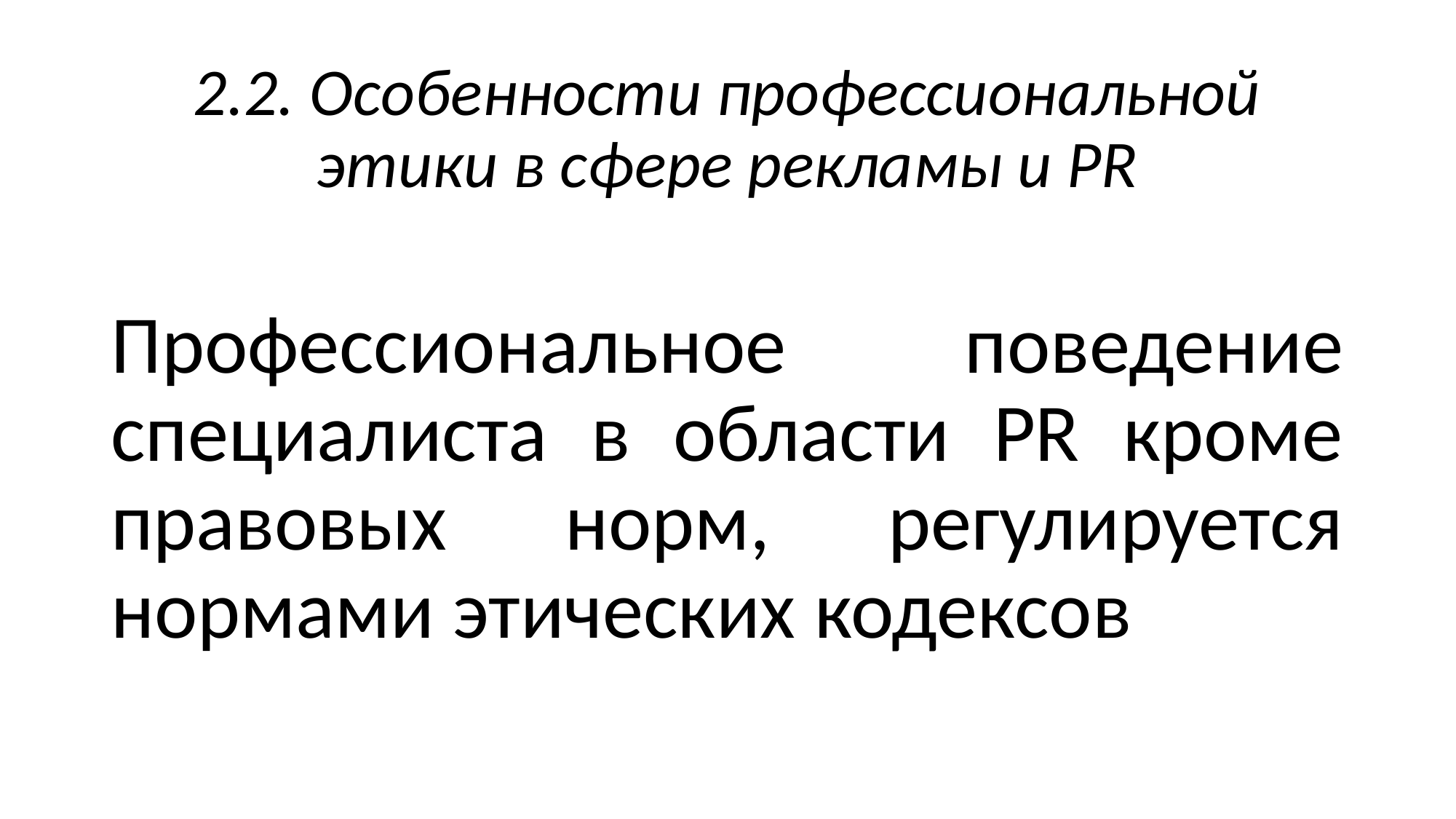

# 2.2. Особенности профессиональной этики в сфере рекламы и PR
Профессиональное поведение специалиста в области PR кроме правовых норм, регулируется нормами этических кодексов